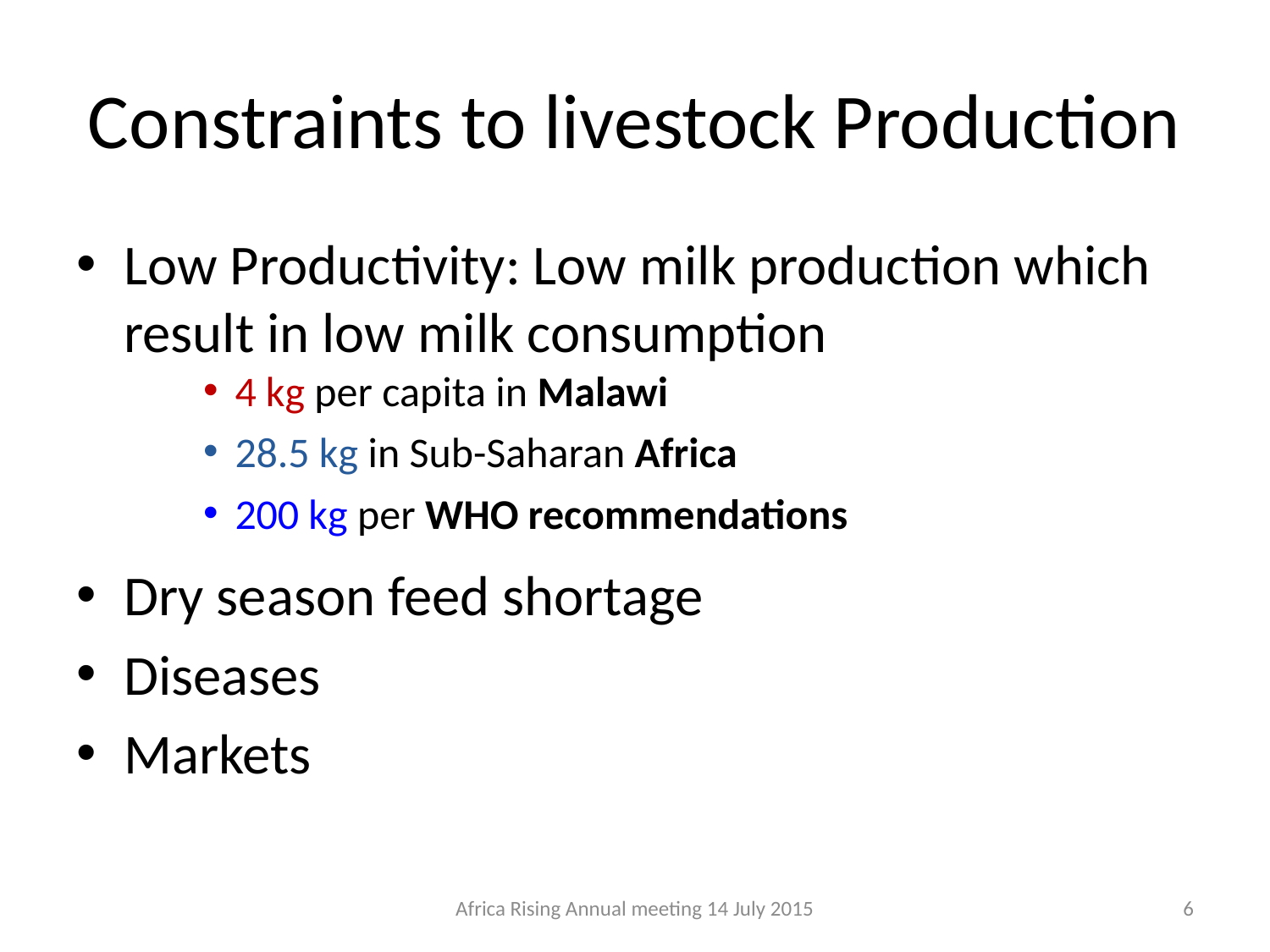

# Constraints to livestock Production
Low Productivity: Low milk production which result in low milk consumption
4 kg per capita in Malawi
28.5 kg in Sub-Saharan Africa
200 kg per WHO recommendations
Dry season feed shortage
Diseases
Markets

Africa Rising Annual meeting 14 July 2015
6